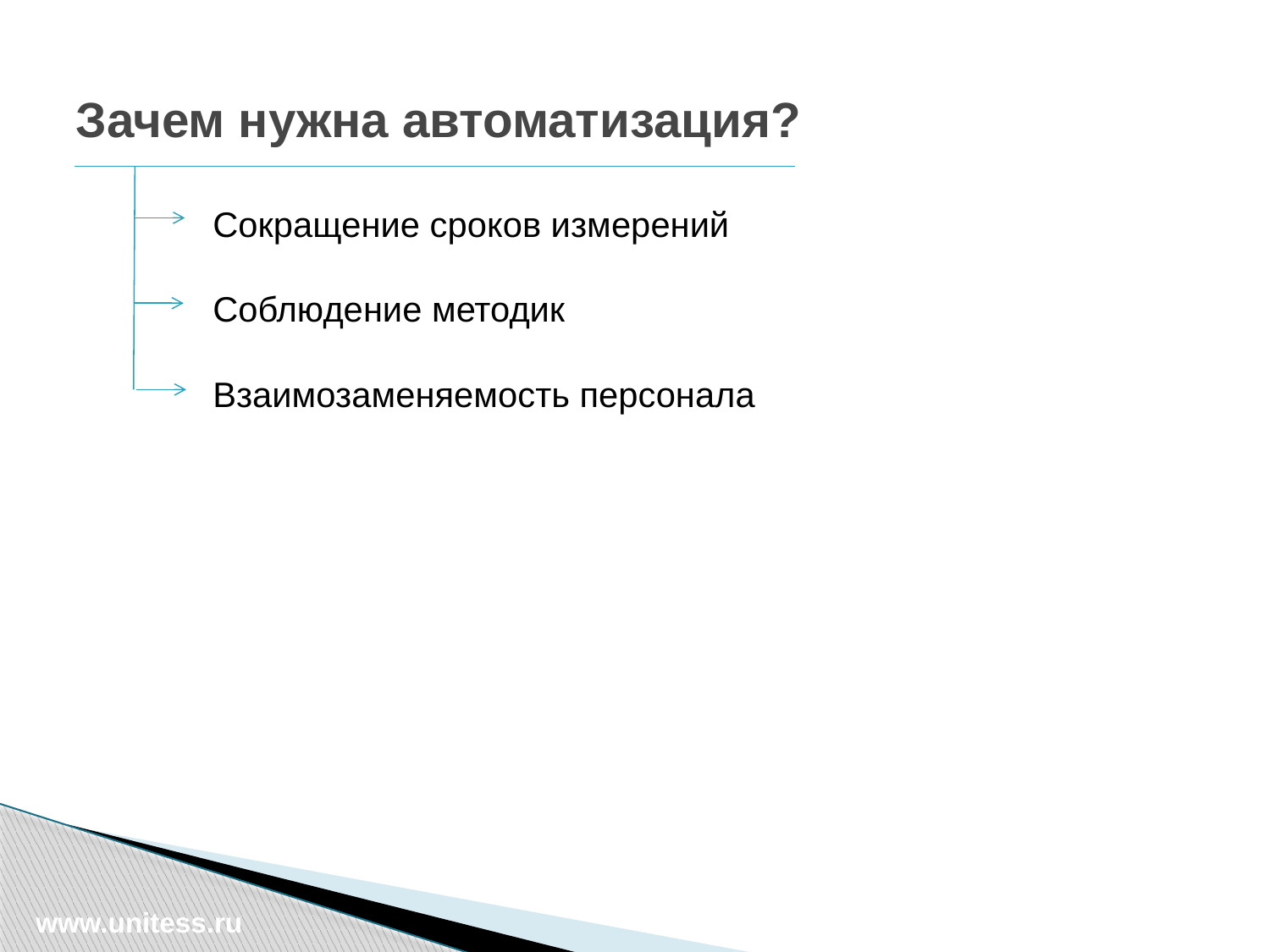

# Зачем нужна автоматизация?
Сокращение сроков измерений
Соблюдение методик
Взаимозаменяемость персонала